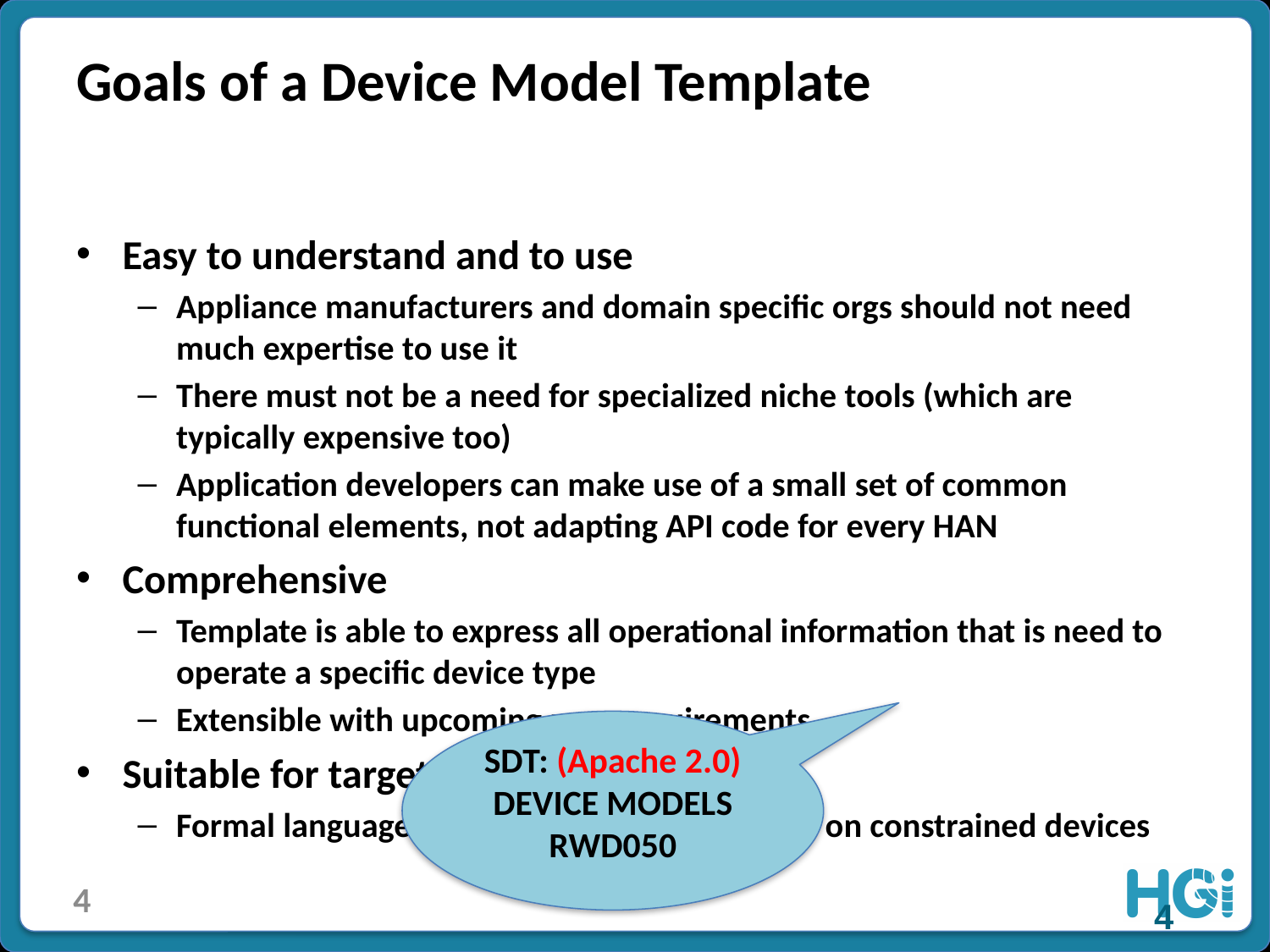

# Goals of a Device Model Template
Easy to understand and to use
Appliance manufacturers and domain specific orgs should not need much expertise to use it
There must not be a need for specialized niche tools (which are typically expensive too)
Application developers can make use of a small set of common functional elements, not adapting API code for every HAN
Comprehensive
Template is able to express all operational information that is need to operate a specific device type
Extensible with upcoming new requirements
Suitable for target machines
Formal language can be effectively processed on constrained devices

SDT: (Apache 2.0)
DEVICE MODELS
RWD050
4